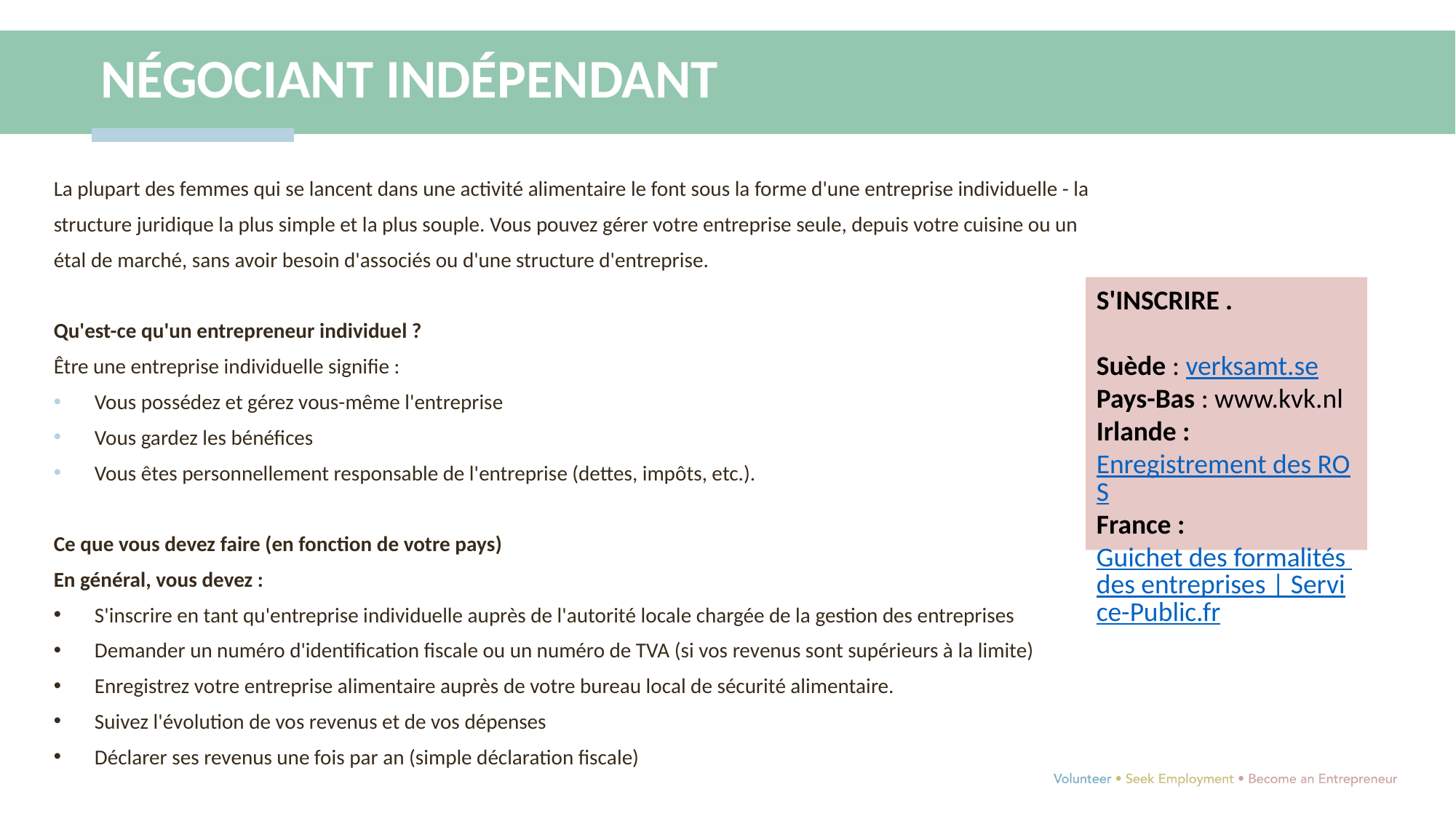

NÉGOCIANT INDÉPENDANT
La plupart des femmes qui se lancent dans une activité alimentaire le font sous la forme d'une entreprise individuelle - la structure juridique la plus simple et la plus souple. Vous pouvez gérer votre entreprise seule, depuis votre cuisine ou un étal de marché, sans avoir besoin d'associés ou d'une structure d'entreprise.

Qu'est-ce qu'un entrepreneur individuel ?
Être une entreprise individuelle signifie :
Vous possédez et gérez vous-même l'entreprise
Vous gardez les bénéfices
Vous êtes personnellement responsable de l'entreprise (dettes, impôts, etc.).

Ce que vous devez faire (en fonction de votre pays)
En général, vous devez :
S'inscrire en tant qu'entreprise individuelle auprès de l'autorité locale chargée de la gestion des entreprises
Demander un numéro d'identification fiscale ou un numéro de TVA (si vos revenus sont supérieurs à la limite)
Enregistrez votre entreprise alimentaire auprès de votre bureau local de sécurité alimentaire.
Suivez l'évolution de vos revenus et de vos dépenses
Déclarer ses revenus une fois par an (simple déclaration fiscale)

S'INSCRIRE .

Suède : verksamt.se
Pays-Bas : www.kvk.nl
Irlande : Enregistrement des ROS
France : Guichet des formalités des entreprises | Service-Public.fr